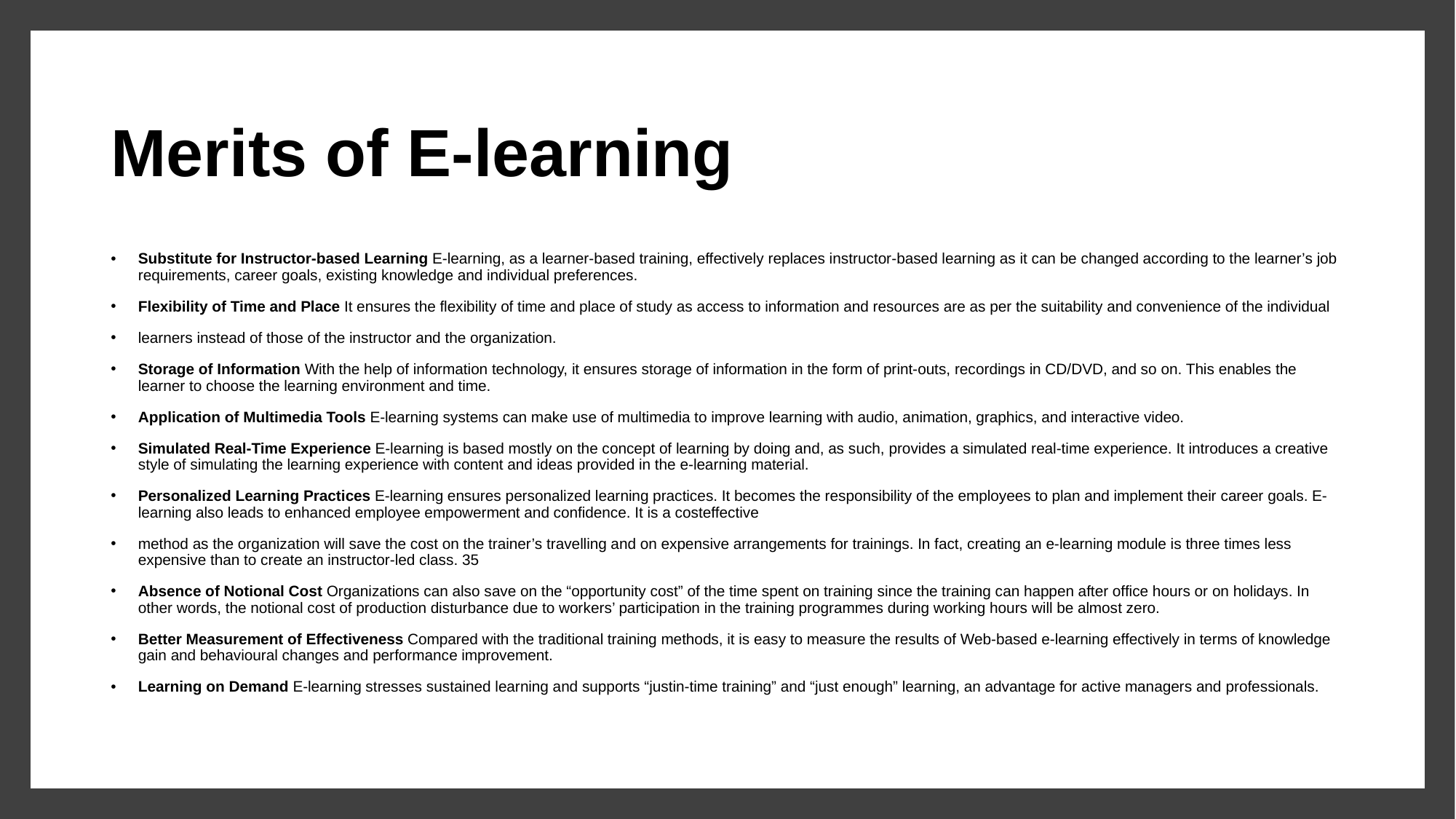

# Merits of E-learning
Substitute for Instructor-based Learning E-learning, as a learner-based training, effectively replaces instructor-based learning as it can be changed according to the learner’s job requirements, career goals, existing knowledge and individual preferences.
Flexibility of Time and Place It ensures the flexibility of time and place of study as access to information and resources are as per the suitability and convenience of the individual
learners instead of those of the instructor and the organization.
Storage of Information With the help of information technology, it ensures storage of information in the form of print-outs, recordings in CD/DVD, and so on. This enables the learner to choose the learning environment and time.
Application of Multimedia Tools E-learning systems can make use of multimedia to improve learning with audio, animation, graphics, and interactive video.
Simulated Real-Time Experience E-learning is based mostly on the concept of learning by doing and, as such, provides a simulated real-time experience. It introduces a creative style of simulating the learning experience with content and ideas provided in the e-learning material.
Personalized Learning Practices E-learning ensures personalized learning practices. It becomes the responsibility of the employees to plan and implement their career goals. E-learning also leads to enhanced employee empowerment and confidence. It is a costeffective
method as the organization will save the cost on the trainer’s travelling and on expensive arrangements for trainings. In fact, creating an e-learning module is three times less expensive than to create an instructor-led class. 35
Absence of Notional Cost Organizations can also save on the “opportunity cost” of the time spent on training since the training can happen after office hours or on holidays. In other words, the notional cost of production disturbance due to workers’ participation in the training programmes during working hours will be almost zero.
Better Measurement of Effectiveness Compared with the traditional training methods, it is easy to measure the results of Web-based e-learning effectively in terms of knowledge gain and behavioural changes and performance improvement.
Learning on Demand E-learning stresses sustained learning and supports “justin-time training” and “just enough” learning, an advantage for active managers and professionals.